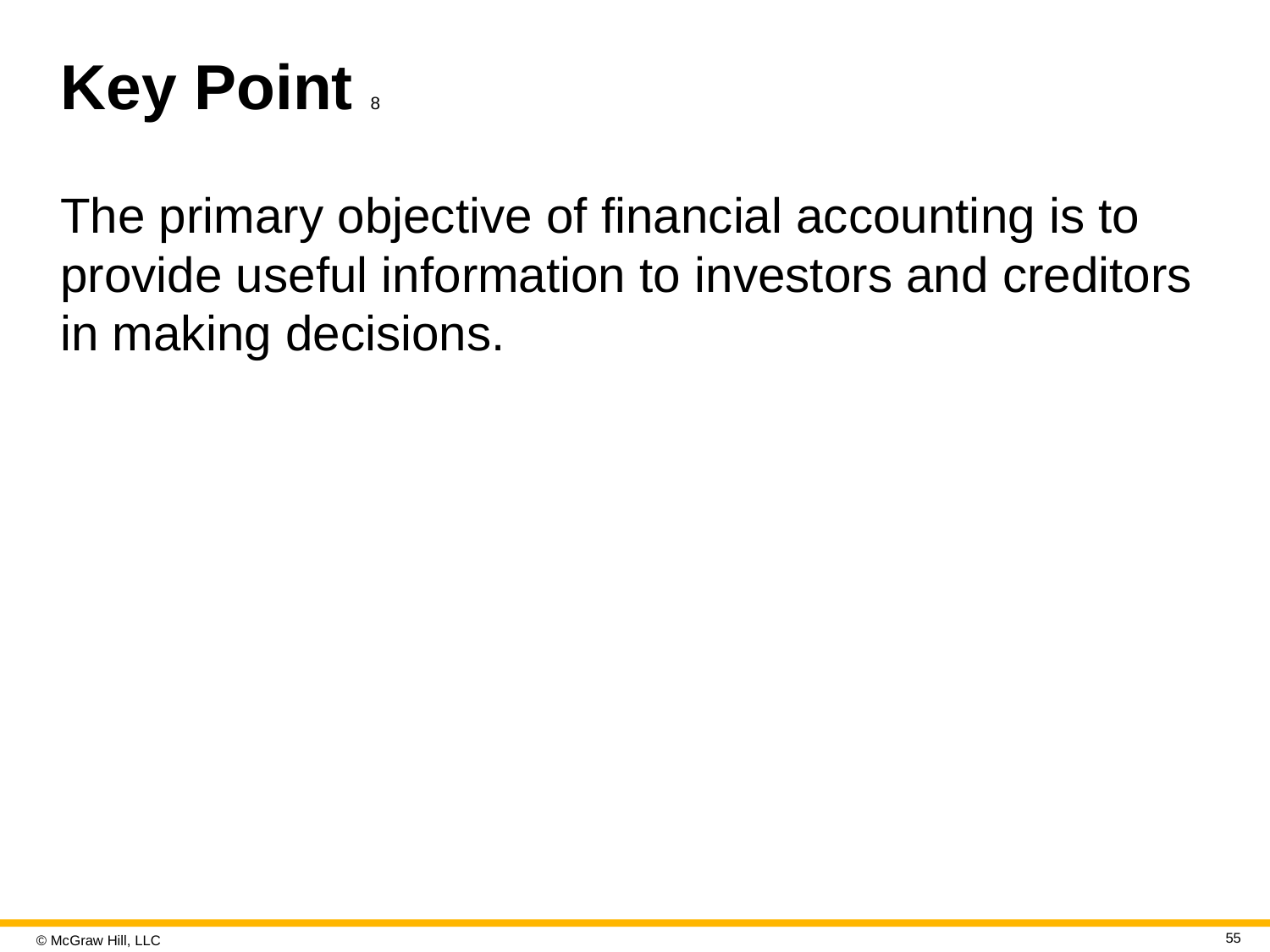

# Key Point 8
The primary objective of financial accounting is to provide useful information to investors and creditors in making decisions.
55